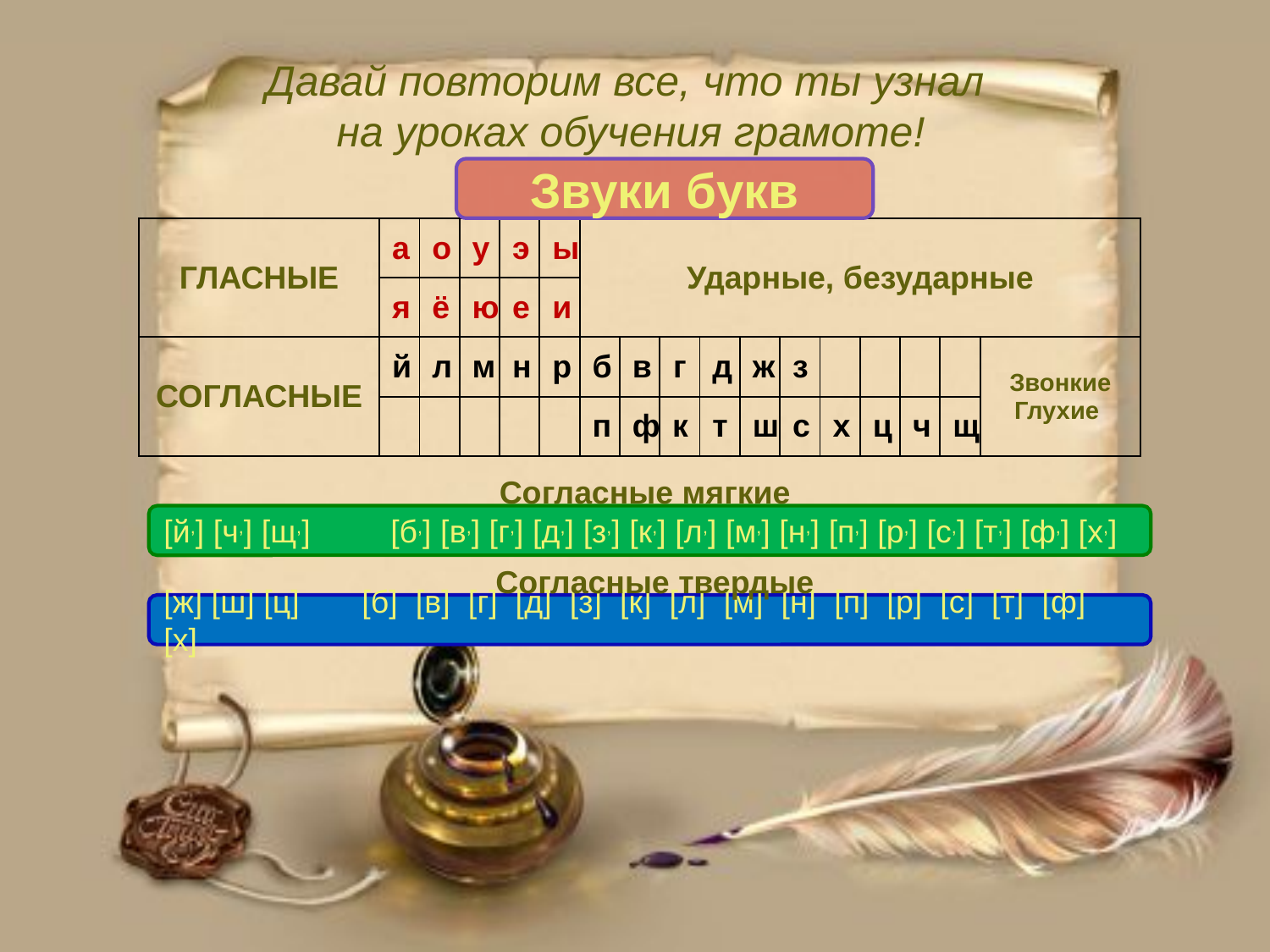

# Давай повторим все, что ты узнал на уроках обучения грамоте!
Звуки букв
| ГЛАСНЫЕ | а | о | у | э | ы | Ударные, безударные |  |  |  |  |  |  |  |  |  |  |
| --- | --- | --- | --- | --- | --- | --- | --- | --- | --- | --- | --- | --- | --- | --- | --- | --- |
|  | я | ё | ю | е | и |  |  |  |  |  |  |  |  |  |  |  |
| СОГЛАСНЫЕ | й | л | м | н | р | б | в | г | д | ж | з |  |  |  |  | Звонкие Глухие |
|  |  |  |  |  |  | п | ф | к | т | ш | с | х | ц | ч | щ |  |
Согласные мягкие
[й,] [ч,] [щ,]         [б,] [в,] [г,] [д,] [з,] [к,] [л,] [м,] [н,] [п,] [р,] [с,] [т,] [ф,] [х,]
Согласные твердые
[ж] [ш] [ц]       [б]  [в]  [г]  [д]  [з]  [к]  [л]  [м]  [н]  [п]  [р]  [с]  [т]  [ф]  [х]